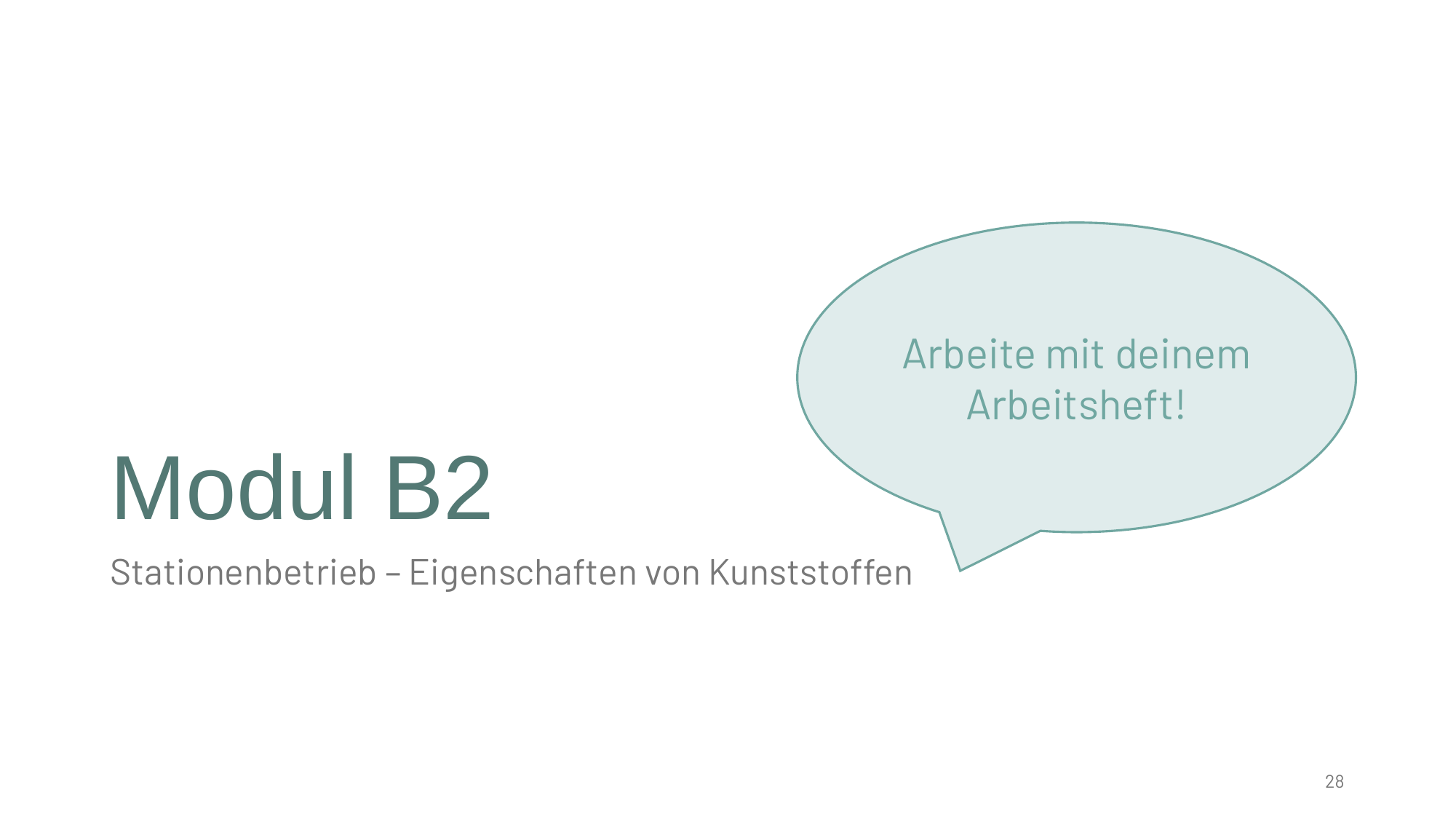

# Modul B2
Arbeite mit deinem Arbeitsheft!
Stationenbetrieb – Eigenschaften von Kunststoffen
28